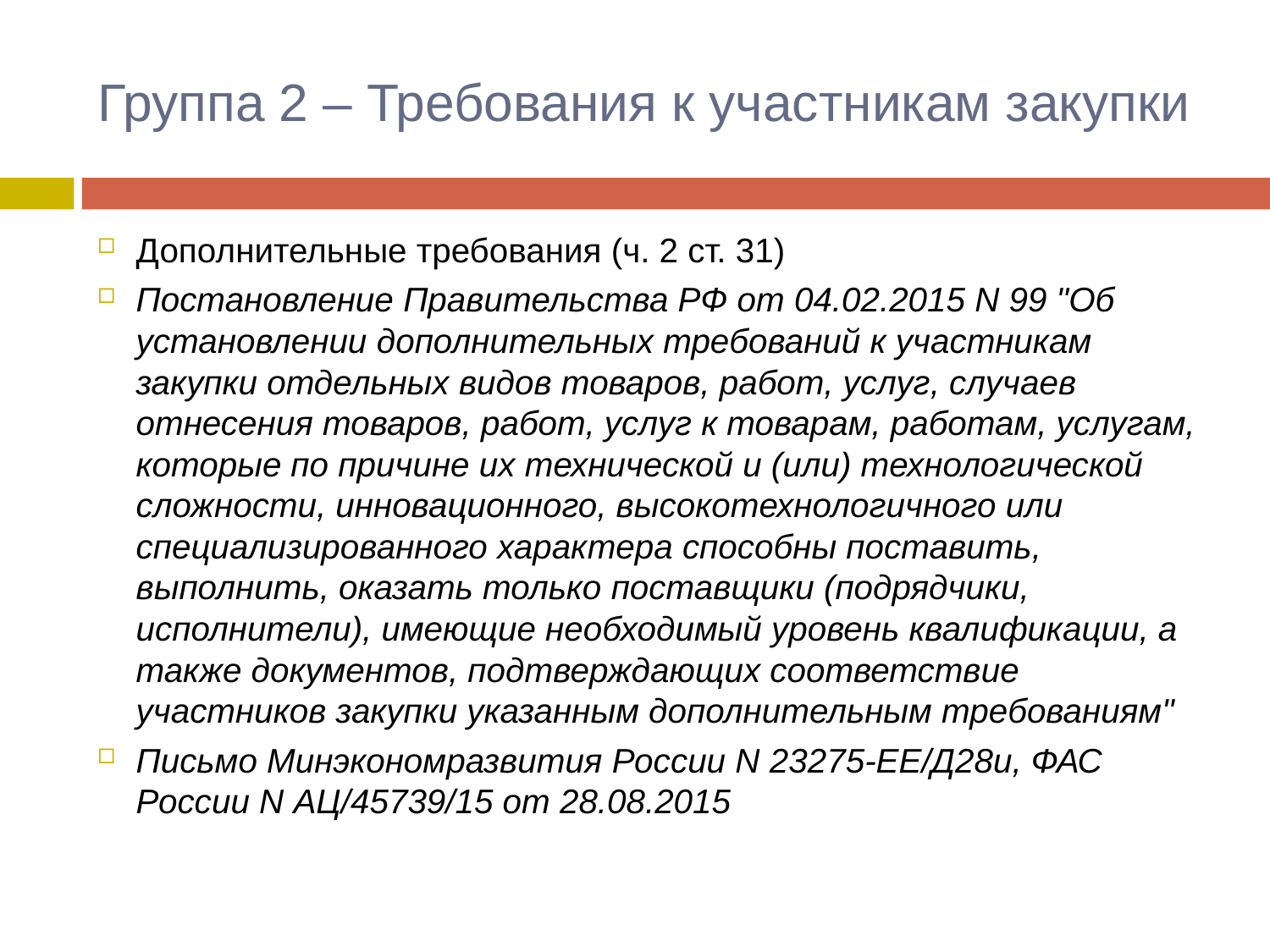

# Группа 2 – Требования к участникам закупки
Дополнительные требования (ч. 2 ст. 31)
Постановление Правительства РФ от 04.02.2015 N 99 "Об установлении дополнительных требований к участникам закупки отдельных видов товаров, работ, услуг, случаев отнесения товаров, работ, услуг к товарам, работам, услугам, которые по причине их технической и (или) технологической сложности, инновационного, высокотехнологичного или специализированного характера способны поставить, выполнить, оказать только поставщики (подрядчики, исполнители), имеющие необходимый уровень квалификации, а также документов, подтверждающих соответствие участников закупки указанным дополнительным требованиям"
Письмо Минэкономразвития России N 23275-ЕЕ/Д28и, ФАС России N АЦ/45739/15 от 28.08.2015